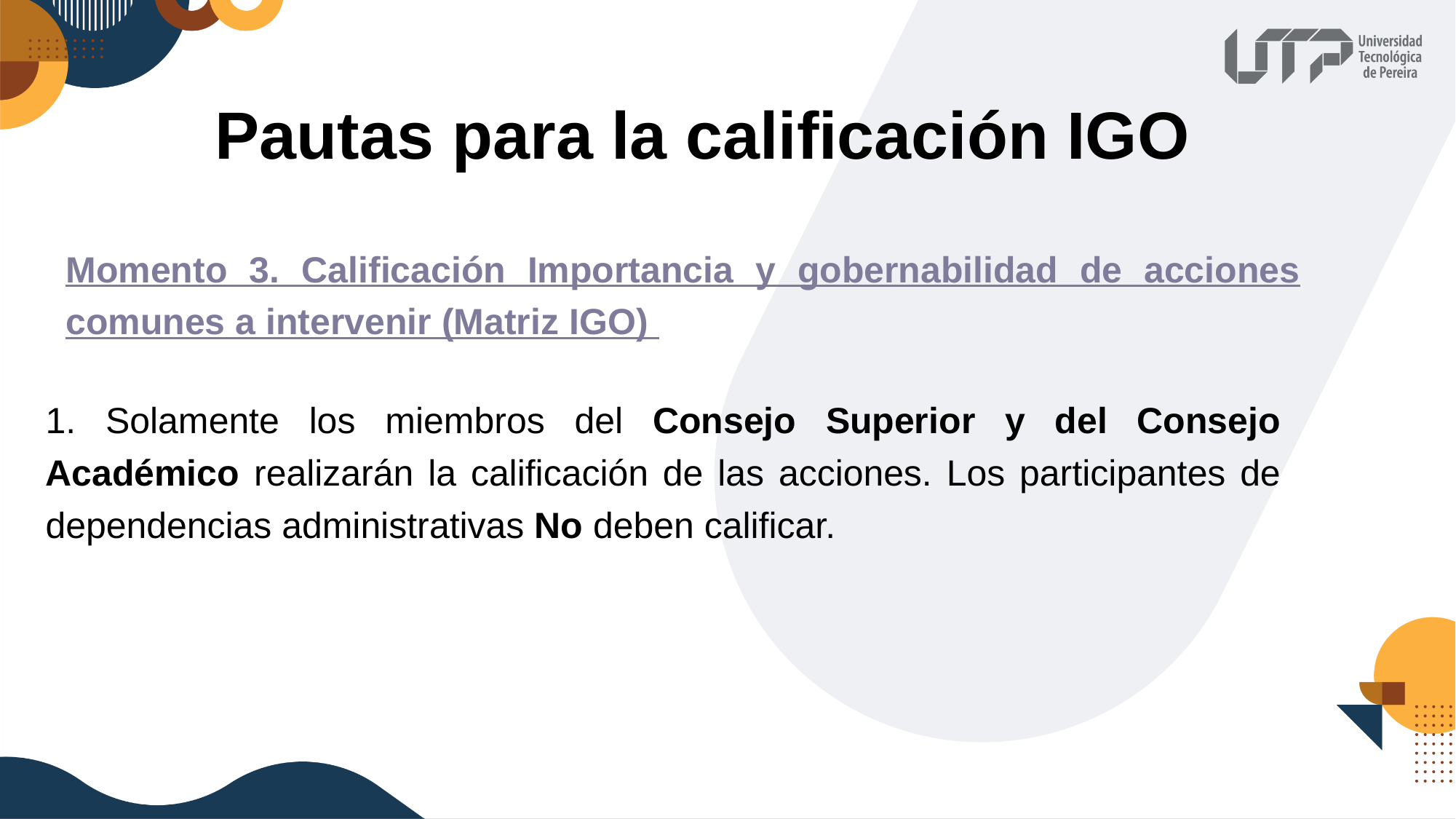

Pautas para la calificación IGO
Momento 3. Calificación Importancia y gobernabilidad de acciones comunes a intervenir (Matriz IGO)
1. Solamente los miembros del Consejo Superior y del Consejo Académico realizarán la calificación de las acciones. Los participantes de dependencias administrativas No deben calificar.